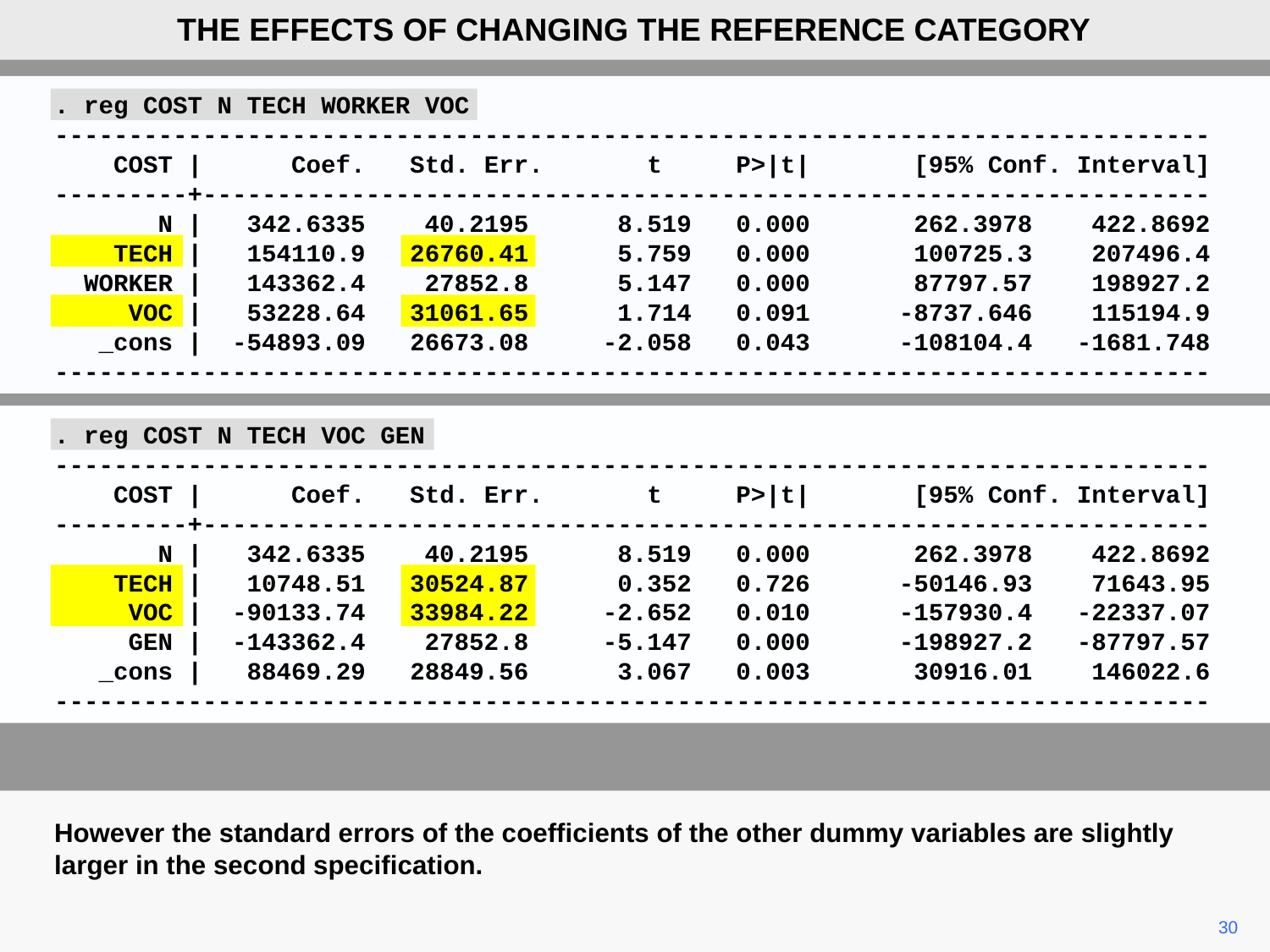

THE EFFECTS OF CHANGING THE REFERENCE CATEGORY

. reg COST N TECH WORKER VOC
------------------------------------------------------------------------------
    COST |      Coef.   Std. Err.       t     P>|t|       [95% Conf. Interval]
---------+--------------------------------------------------------------------
       N |   342.6335    40.2195      8.519   0.000       262.3978    422.8692
    TECH |   154110.9   26760.41      5.759   0.000       100725.3    207496.4
  WORKER |   143362.4    27852.8      5.147   0.000       87797.57    198927.2
     VOC |   53228.64   31061.65      1.714   0.091      -8737.646    115194.9
   _cons |  -54893.09   26673.08     -2.058   0.043      -108104.4   -1681.748
------------------------------------------------------------------------------

. reg COST N TECH VOC GEN
------------------------------------------------------------------------------
    COST |      Coef.   Std. Err.       t     P>|t|       [95% Conf. Interval]
---------+--------------------------------------------------------------------
       N |   342.6335    40.2195      8.519   0.000       262.3978    422.8692
    TECH |   10748.51   30524.87      0.352   0.726      -50146.93    71643.95
     VOC |  -90133.74   33984.22     -2.652   0.010      -157930.4   -22337.07
     GEN |  -143362.4    27852.8     -5.147   0.000      -198927.2   -87797.57
   _cons |   88469.29   28849.56      3.067   0.003       30916.01    146022.6
------------------------------------------------------------------------------

However the standard errors of the coefficients of the other dummy variables are slightly larger in the second specification.
30